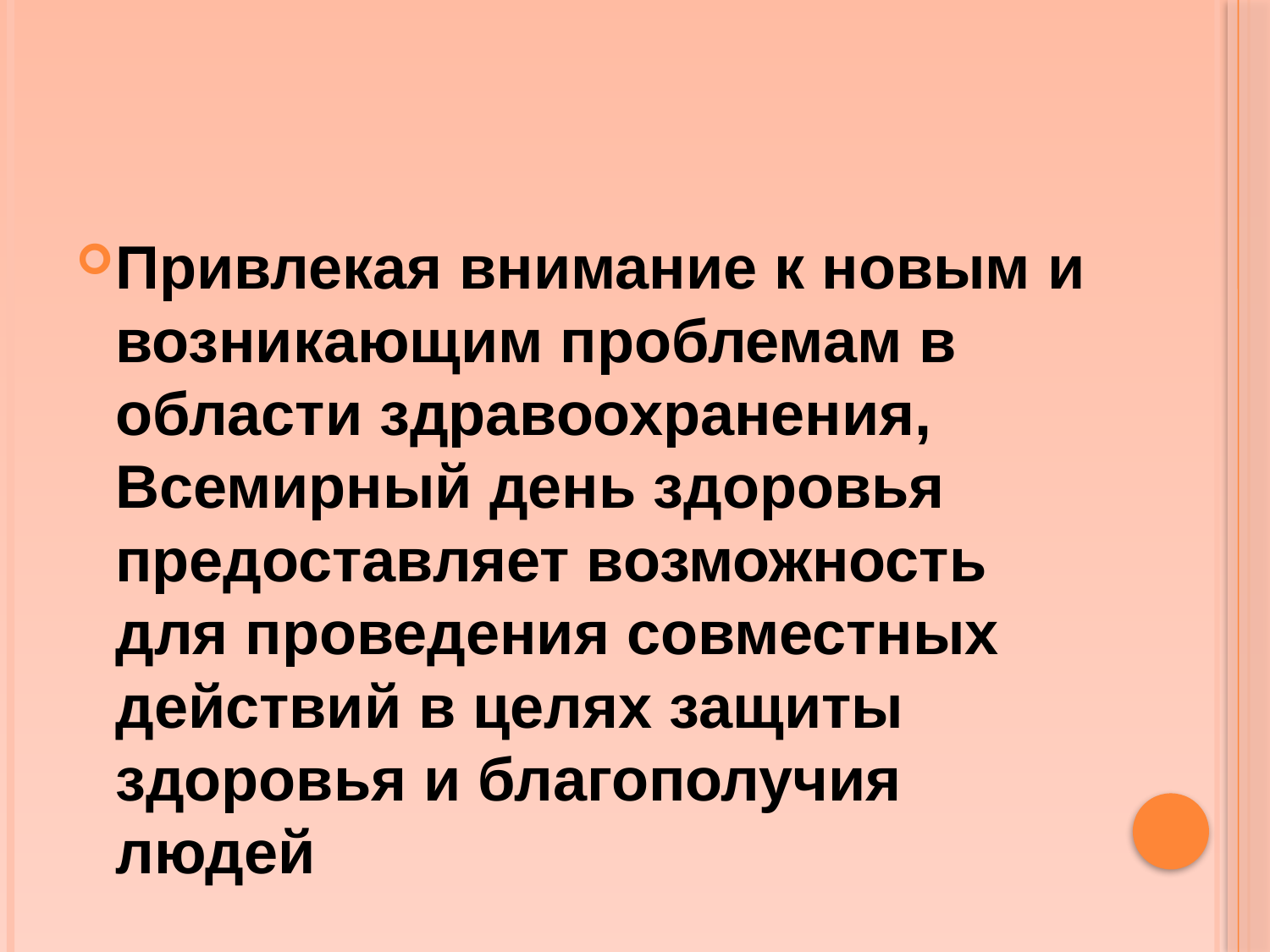

Привлекая внимание к новым и возникающим проблемам в области здравоохранения, Всемирный день здоровья предоставляет возможность для проведения совместных действий в целях защиты здоровья и благополучия людей